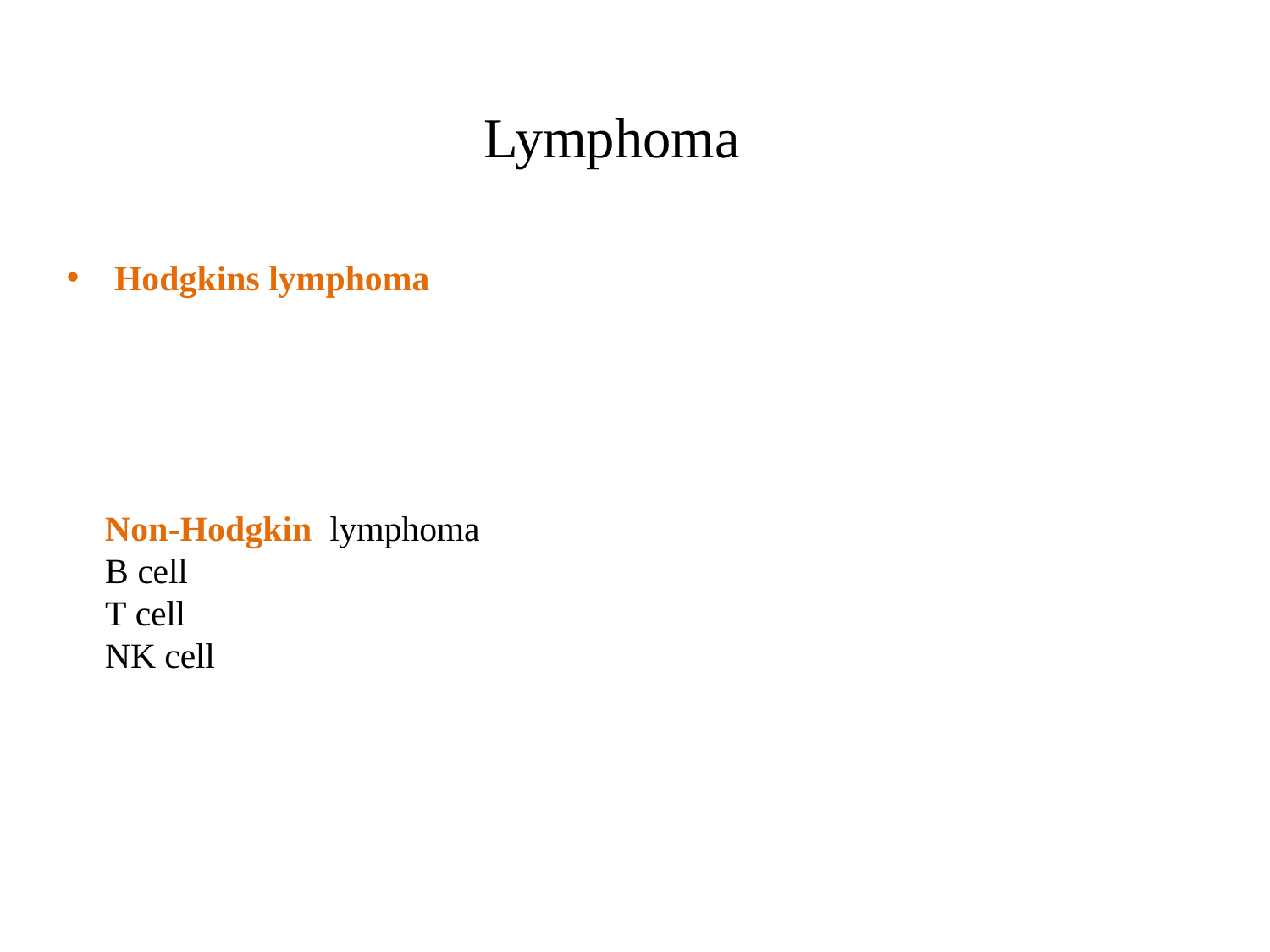

# Lymphoma

Hodgkins lymphoma

Non-Нodgkin  lymphoma
B cell
Т cell
NK cell